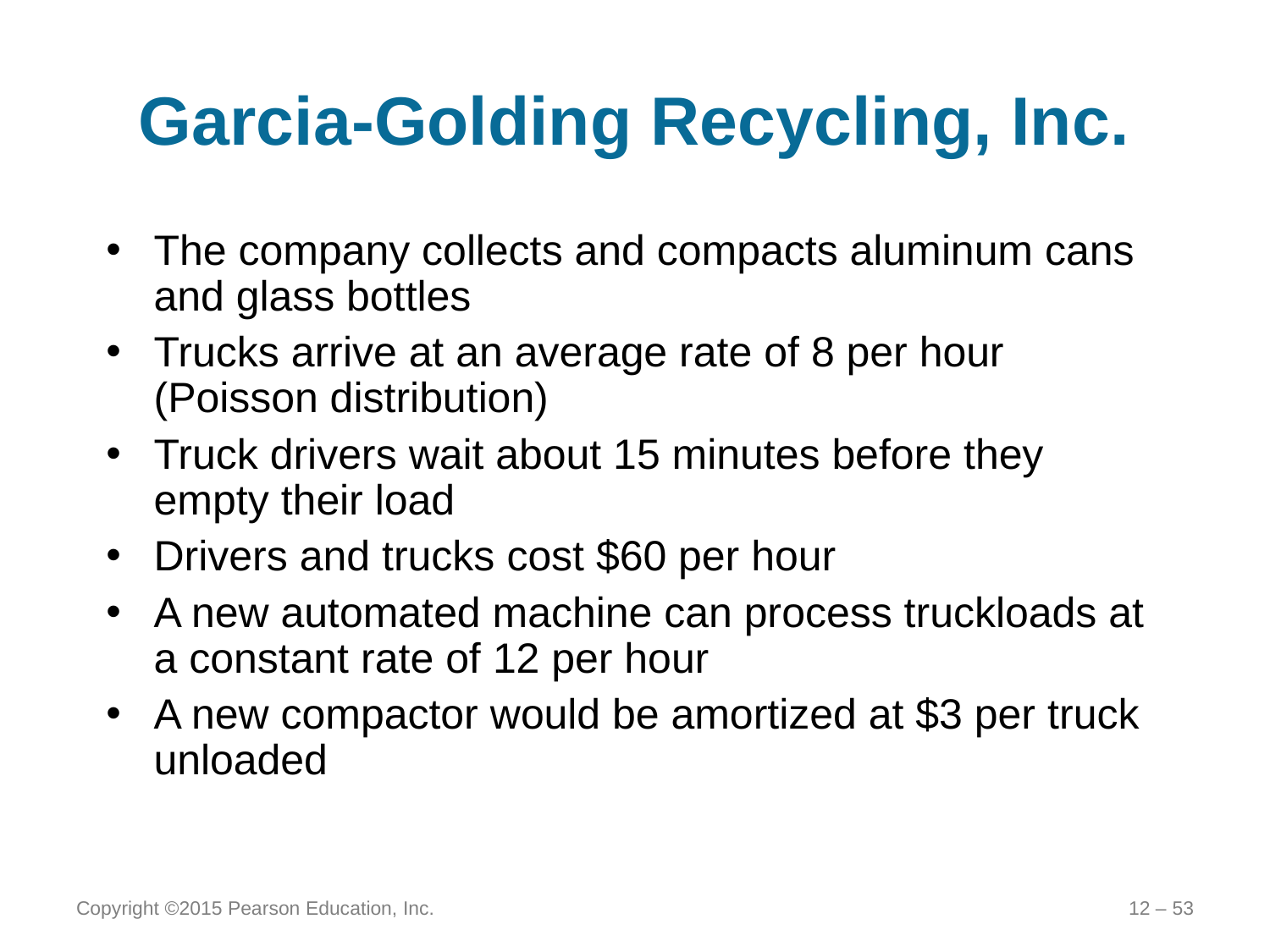

# Garcia-Golding Recycling, Inc.
The company collects and compacts aluminum cans and glass bottles
Trucks arrive at an average rate of 8 per hour (Poisson distribution)
Truck drivers wait about 15 minutes before they empty their load
Drivers and trucks cost $60 per hour
A new automated machine can process truckloads at a constant rate of 12 per hour
A new compactor would be amortized at $3 per truck unloaded
Copyright ©2015 Pearson Education, Inc.
12 – 53